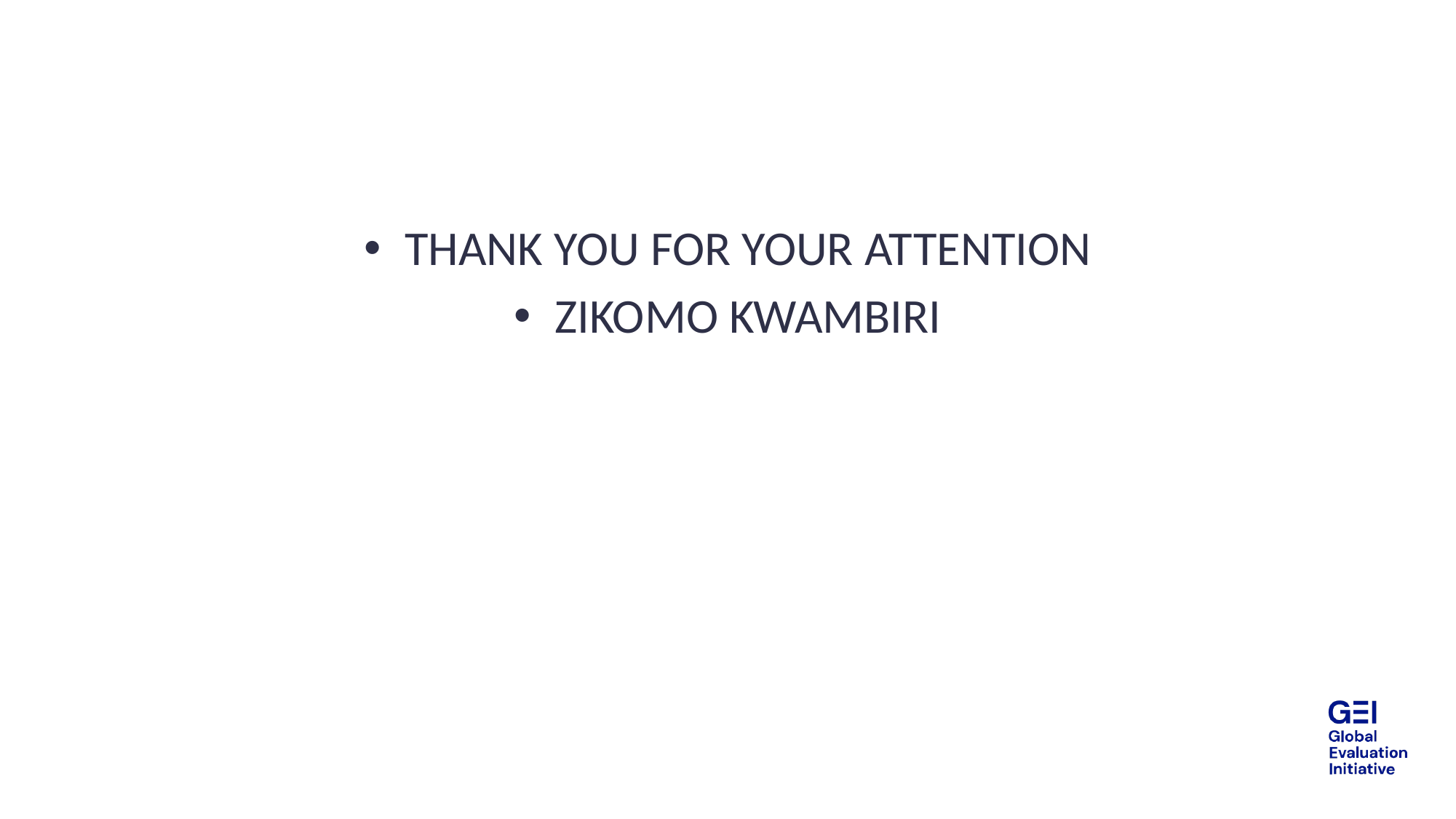

#
THANK YOU FOR YOUR ATTENTION
ZIKOMO KWAMBIRI